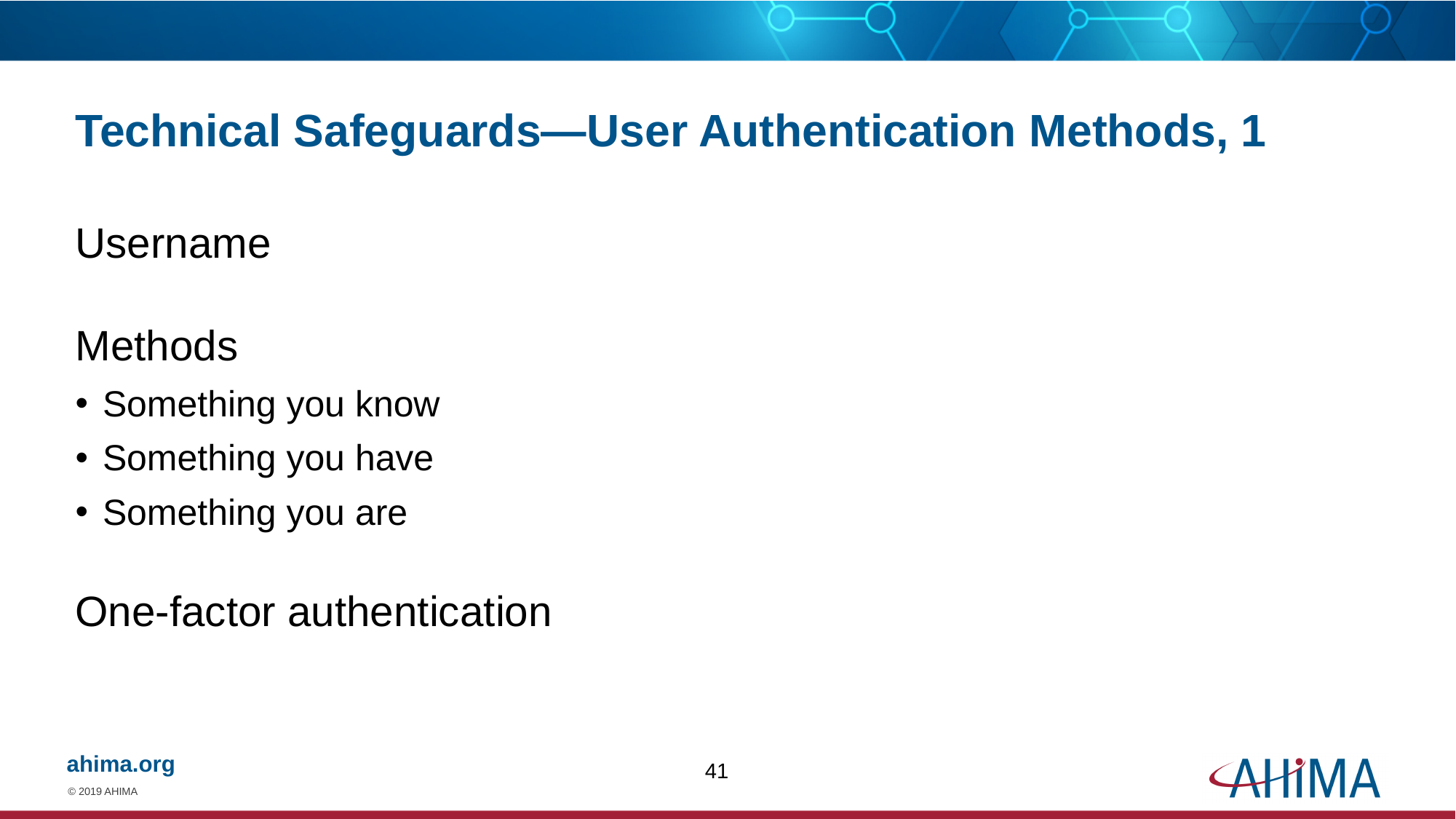

# Technical Safeguards—User Authentication Methods, 1
Username

Methods
Something you know
Something you have
Something you are

One-factor authentication